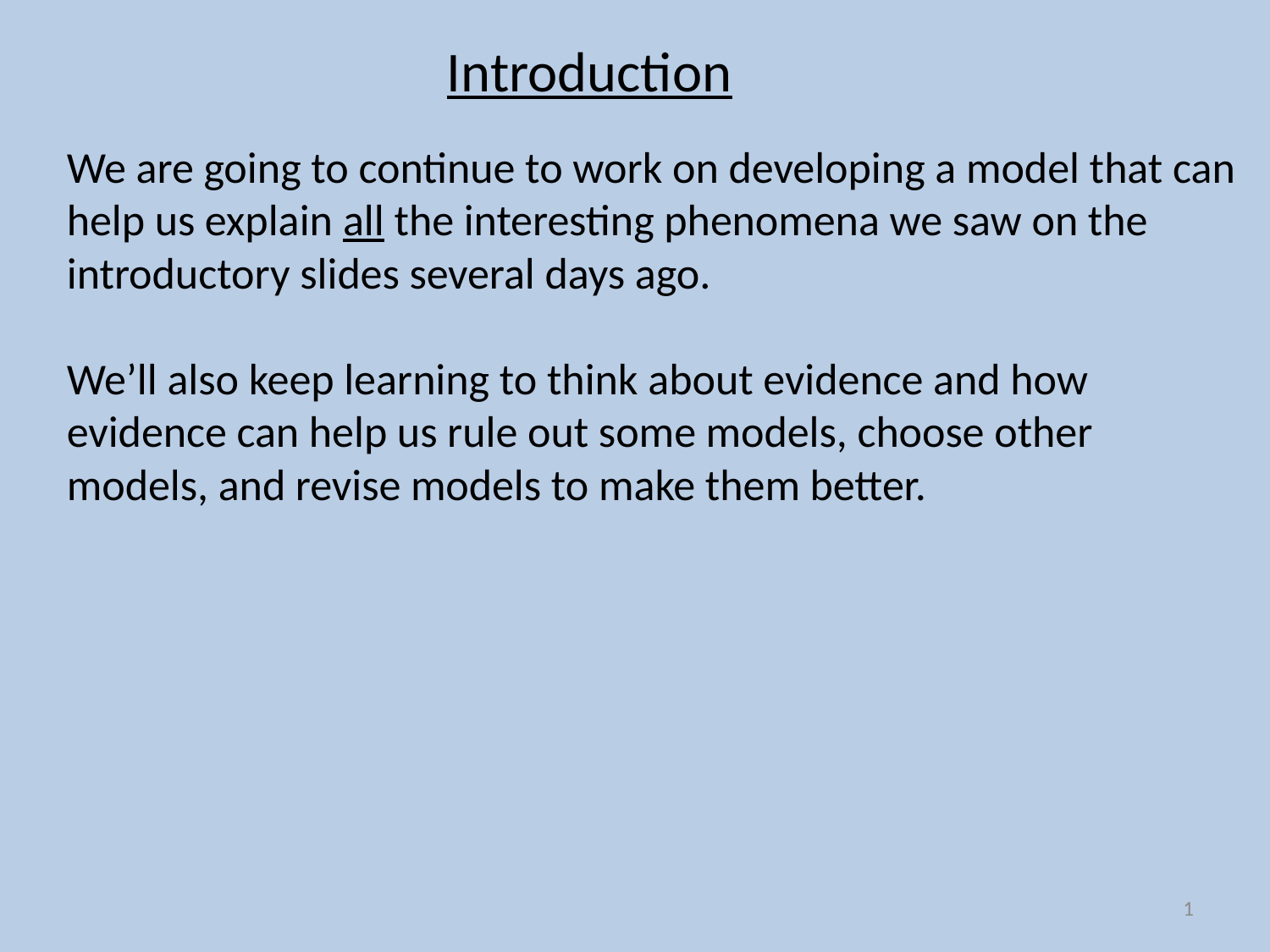

Introduction
We are going to continue to work on developing a model that can
help us explain all the interesting phenomena we saw on the
introductory slides several days ago.

We’ll also keep learning to think about evidence and how
evidence can help us rule out some models, choose other
models, and revise models to make them better.

1